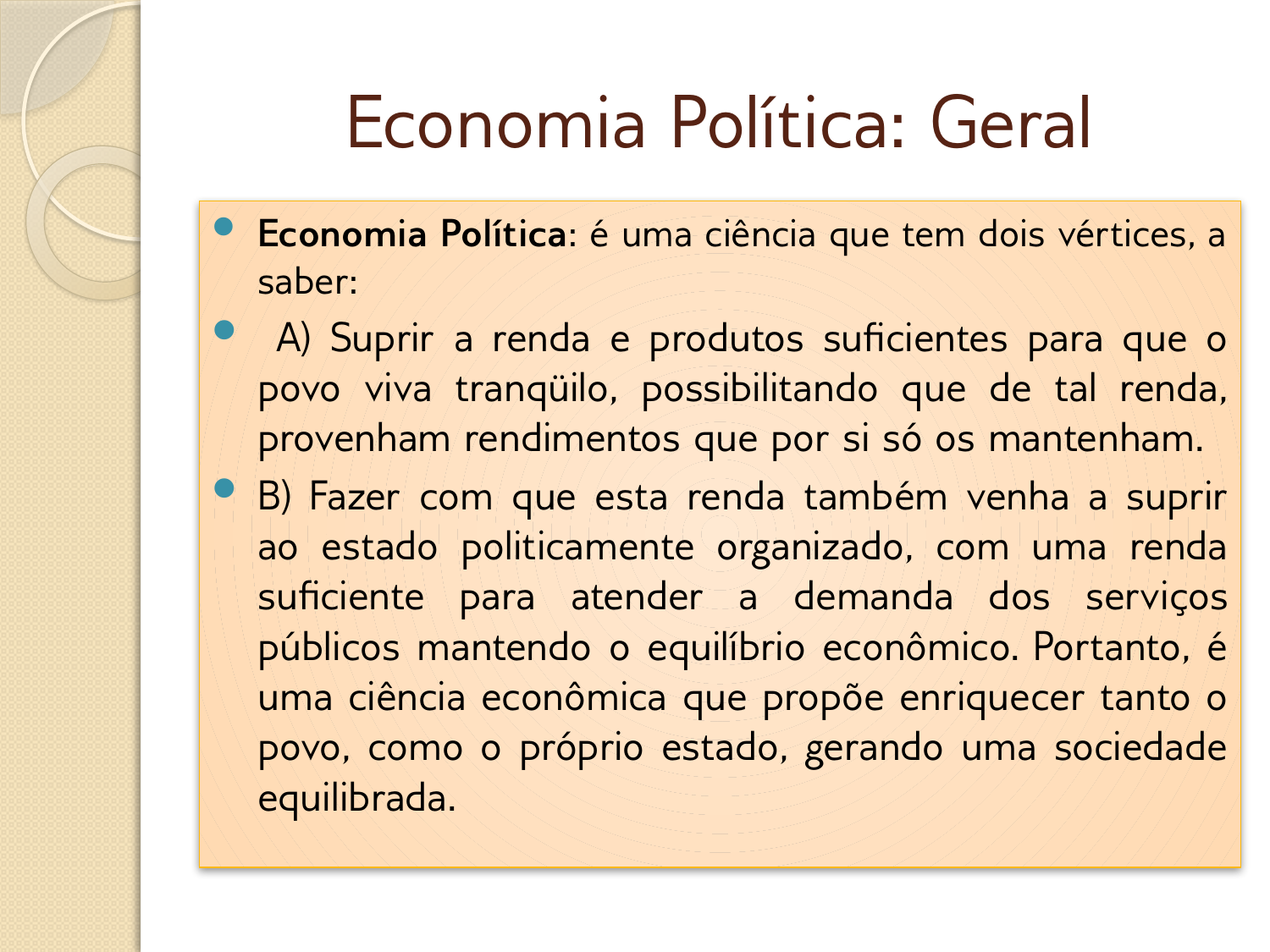

# Economia Política: Geral
Economia Política: é uma ciência que tem dois vértices, a saber:
 A) Suprir a renda e produtos suficientes para que o povo viva tranqüilo, possibilitando que de tal renda, provenham rendimentos que por si só os mantenham.
B) Fazer com que esta renda também venha a suprir ao estado politicamente organizado, com uma renda suficiente para atender a demanda dos serviços públicos mantendo o equilíbrio econômico. Portanto, é uma ciência econômica que propõe enriquecer tanto o povo, como o próprio estado, gerando uma sociedade equilibrada.